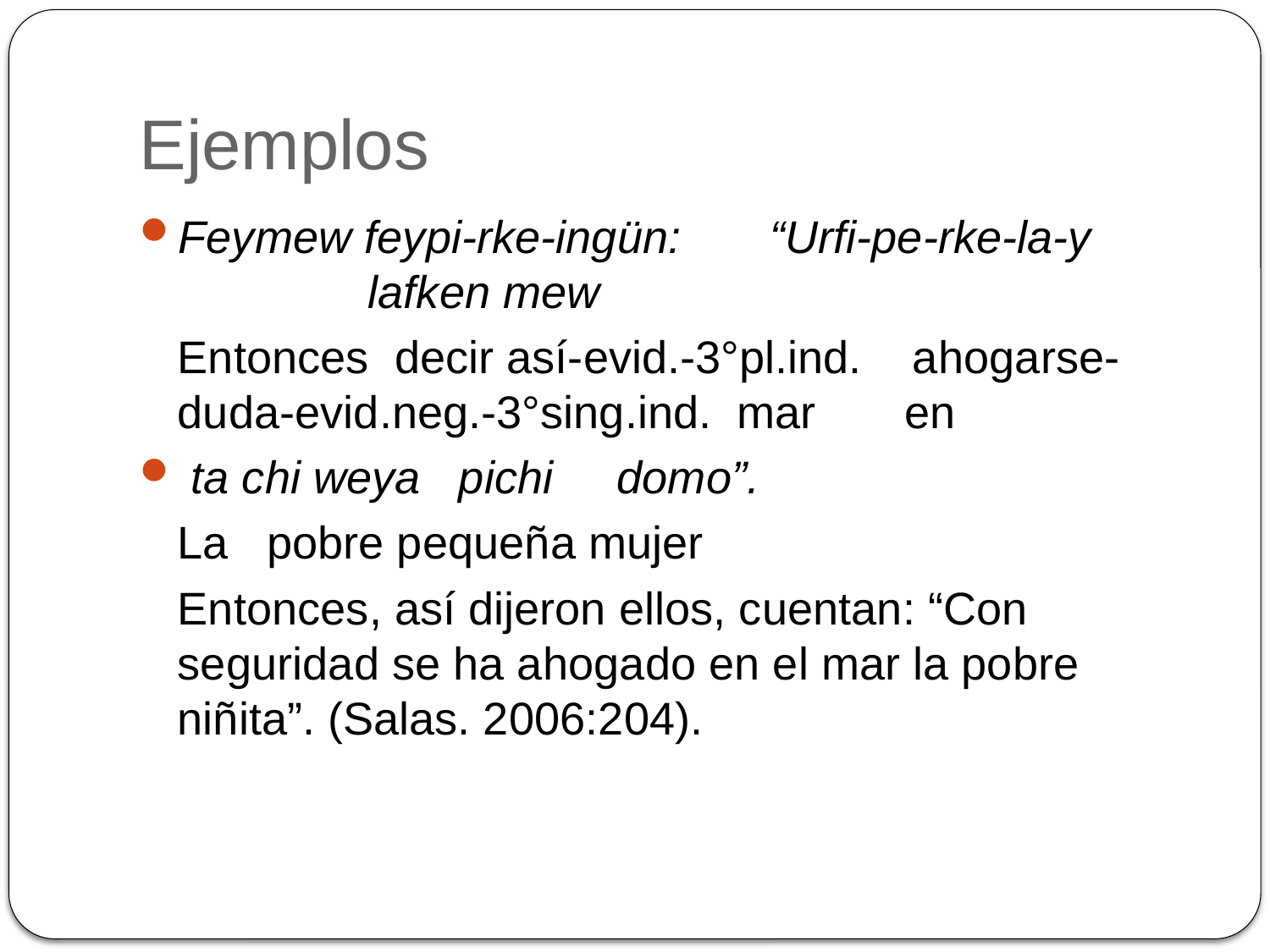

# Ejemplos
Feymew feypi-rke-ingün:       “Urfi-pe-rke-la-y                       lafken mew
	Entonces  decir así-evid.-3°pl.ind.    ahogarse-duda-evid.neg.-3°sing.ind.  mar       en
 ta chi weya   pichi     domo”.
	La   pobre pequeña mujer
	Entonces, así dijeron ellos, cuentan: “Con seguridad se ha ahogado en el mar la pobre niñita”. (Salas. 2006:204).